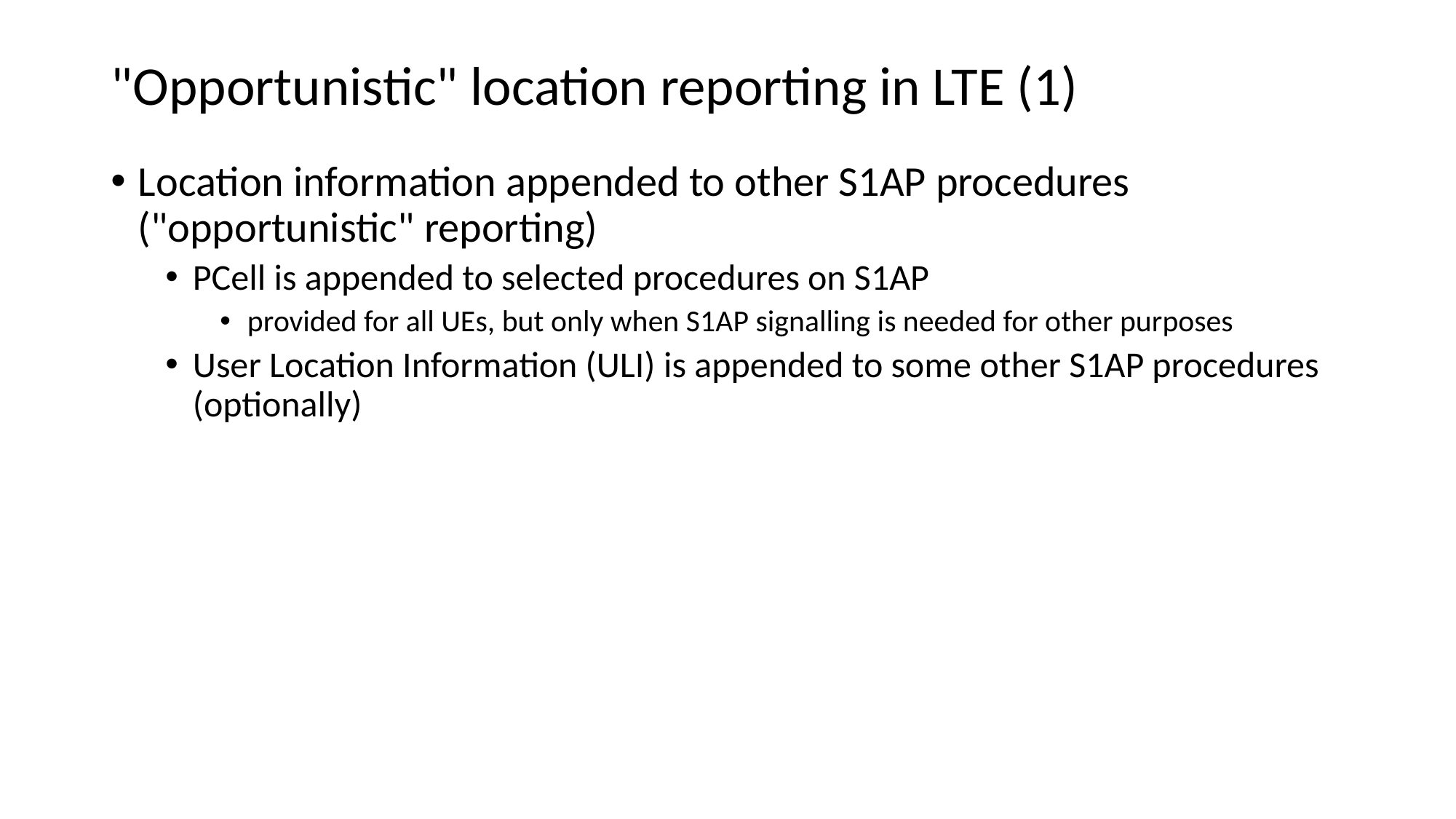

# "Opportunistic" location reporting in LTE (1)
Location information appended to other S1AP procedures ("opportunistic" reporting)
PCell is appended to selected procedures on S1AP
provided for all UEs, but only when S1AP signalling is needed for other purposes
User Location Information (ULI) is appended to some other S1AP procedures (optionally)